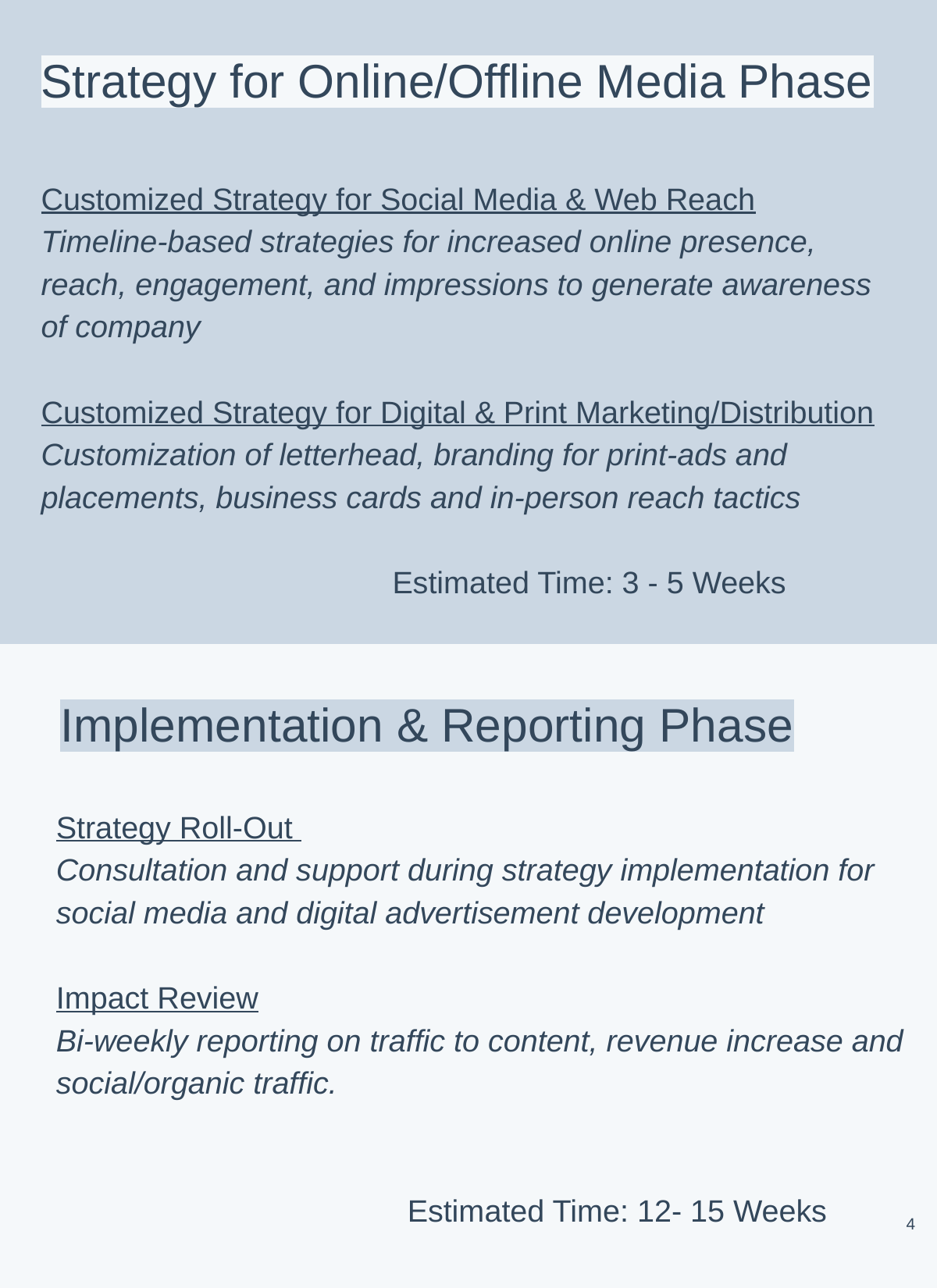

# Strategy for Online/Offline Media Phase
Customized Strategy for Social Media & Web Reach
Timeline-based strategies for increased online presence, reach, engagement, and impressions to generate awareness of company

Customized Strategy for Digital & Print Marketing/Distribution
Customization of letterhead, branding for print-ads and placements, business cards and in-person reach tactics

			Estimated Time: 3 - 5 Weeks

Implementation & Reporting Phase
Strategy Roll-Out
Consultation and support during strategy implementation for social media and digital advertisement development

Impact Review
Bi-weekly reporting on traffic to content, revenue increase and social/organic traffic.

										Estimated Time: 12- 15 Weeks

4